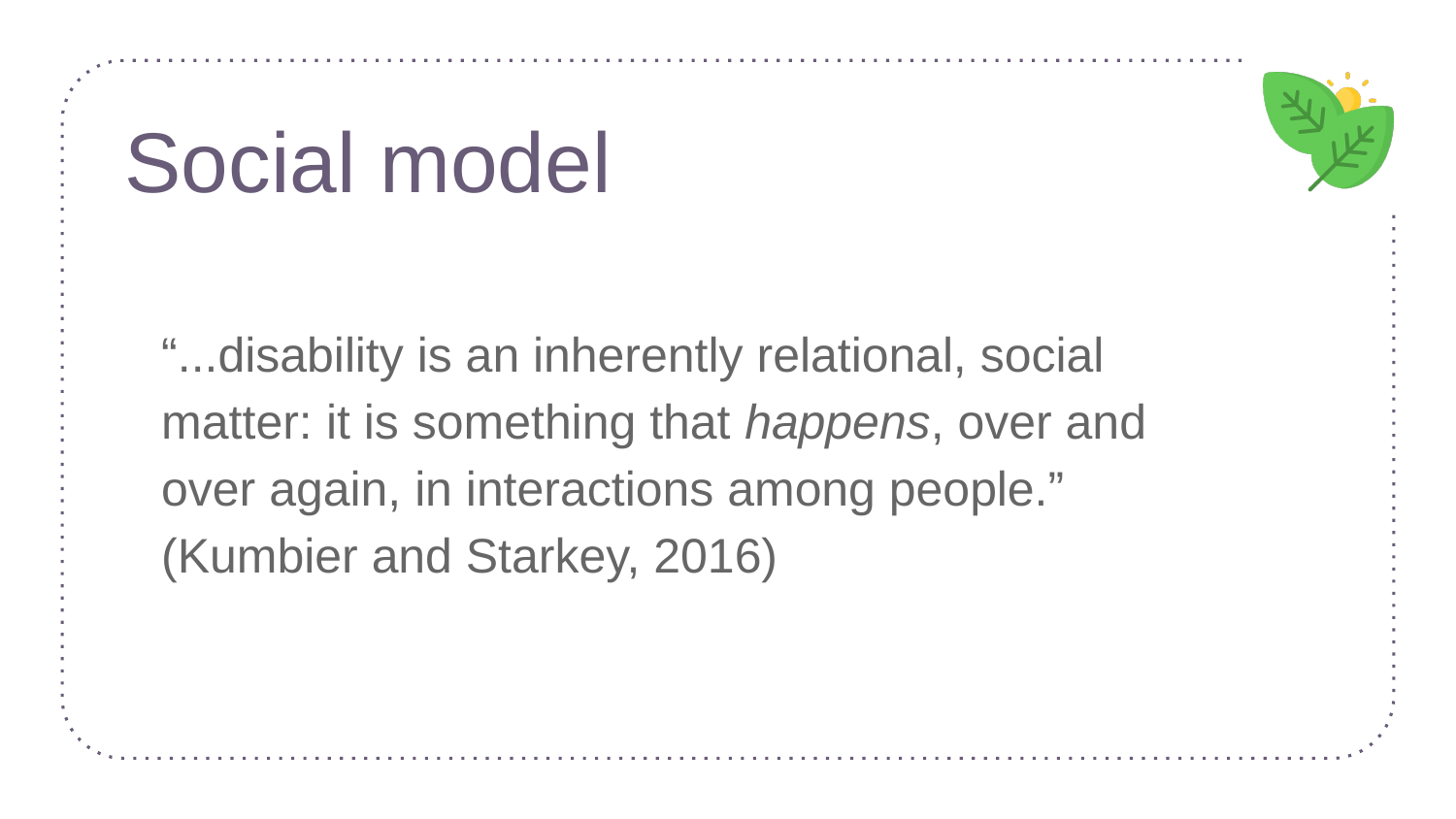

# Social model
“...disability is an inherently relational, social matter: it is something that happens, over and over again, in interactions among people.” (Kumbier and Starkey, 2016)